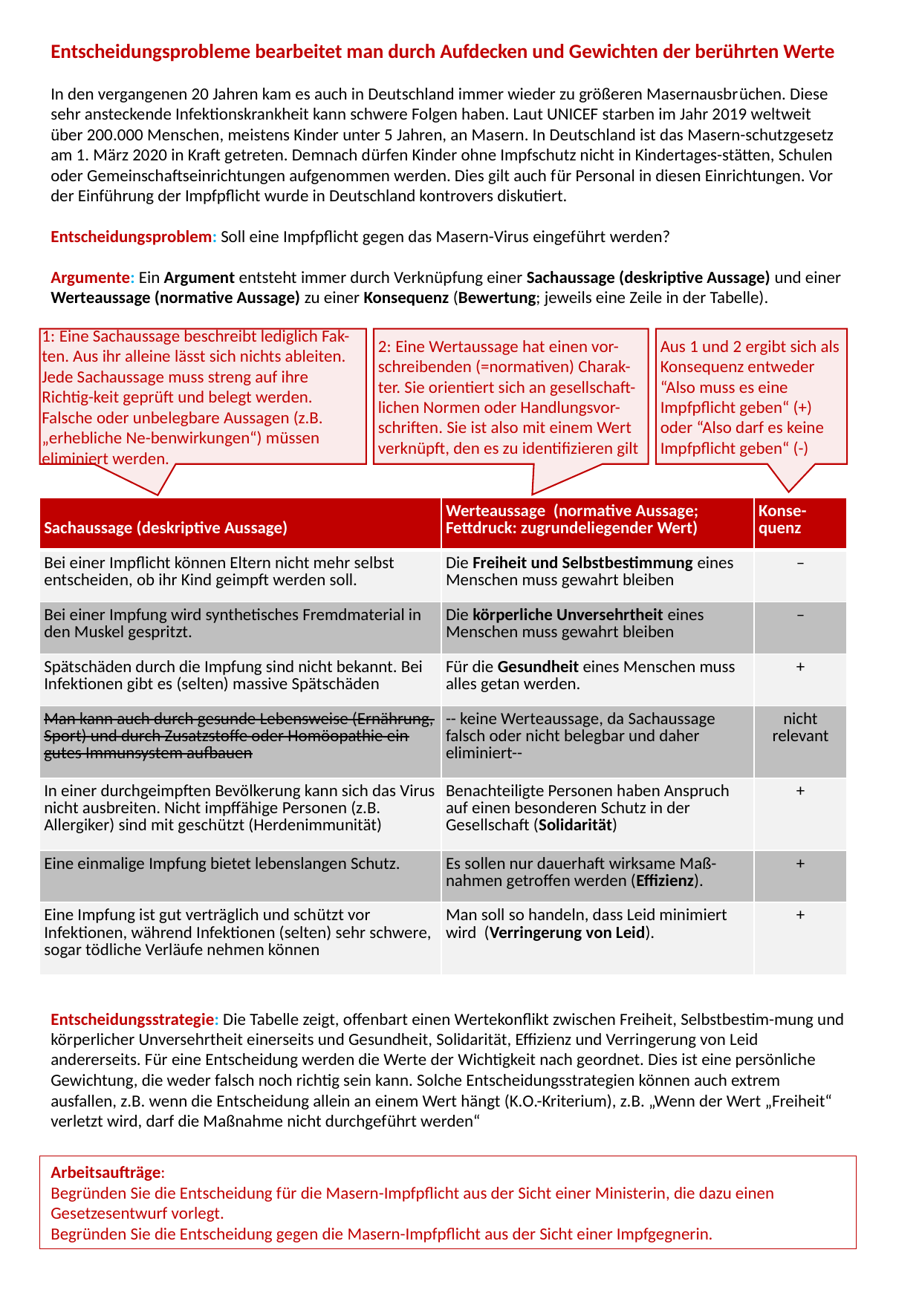

Entscheidungsprobleme bearbeitet man durch Aufdecken und Gewichten der berührten Werte

In den vergangenen 20 Jahren kam es auch in Deutschland immer wieder zu größeren Masernausbrüchen. Diese sehr ansteckende Infektionskrankheit kann schwere Folgen haben. Laut UNICEF starben im Jahr 2019 weltweit über 200.000 Menschen, meistens Kinder unter 5 Jahren, an Masern. In Deutschland ist das Masern-schutzgesetz am 1. März 2020 in Kraft getreten. Demnach dürfen Kinder ohne Impfschutz nicht in Kindertages-stätten, Schulen oder Gemeinschaftseinrichtungen aufgenommen werden. Dies gilt auch für Personal in diesen Einrichtungen. Vor der Einführung der Impfpflicht wurde in Deutschland kontrovers diskutiert.

Entscheidungsproblem: Soll eine Impfpflicht gegen das Masern-Virus eingeführt werden?

Argumente: Ein Argument entsteht immer durch Verknüpfung einer Sachaussage (deskriptive Aussage) und einer Werteaussage (normative Aussage) zu einer Konsequenz (Bewertung; jeweils eine Zeile in der Tabelle).

Entscheidungsstrategie: Die Tabelle zeigt, offenbart einen Wertekonflikt zwischen Freiheit, Selbstbestim-mung und körperlicher Unversehrtheit einerseits und Gesundheit, Solidarität, Effizienz und Verringerung von Leid andererseits. Für eine Entscheidung werden die Werte der Wichtigkeit nach geordnet. Dies ist eine persönliche Gewichtung, die weder falsch noch richtig sein kann. Solche Entscheidungsstrategien können auch extrem ausfallen, z.B. wenn die Entscheidung allein an einem Wert hängt (K.O.-Kriterium), z.B. „Wenn der Wert „Freiheit“ verletzt wird, darf die Maßnahme nicht durchgeführt werden“
Aus 1 und 2 ergibt sich als Konsequenz entweder “Also muss es eine Impfpflicht geben“ (+) oder “Also darf es keine Impfpflicht geben“ (-)
1: Eine Sachaussage beschreibt lediglich Fak-ten. Aus ihr alleine lässt sich nichts ableiten. Jede Sachaussage muss streng auf ihre Richtig-keit geprüft und belegt werden. Falsche oder unbelegbare Aussagen (z.B. „erhebliche Ne-benwirkungen“) müssen eliminiert werden.
2: Eine Wertaussage hat einen vor-schreibenden (=normativen) Charak-ter. Sie orientiert sich an gesellschaft-lichen Normen oder Handlungsvor-schriften. Sie ist also mit einem Wert verknüpft, den es zu identifizieren gilt
| Sachaussage (deskriptive Aussage) | Werteaussage (normative Aussage; Fettdruck: zugrundeliegender Wert) | Konse-quenz |
| --- | --- | --- |
| Bei einer Impflicht können Eltern nicht mehr selbst entscheiden, ob ihr Kind geimpft werden soll. | Die Freiheit und Selbstbestimmung eines Menschen muss gewahrt bleiben | – |
| Bei einer Impfung wird synthetisches Fremdmaterial in den Muskel gespritzt. | Die körperliche Unversehrtheit eines Menschen muss gewahrt bleiben | – |
| Spätschäden durch die Impfung sind nicht bekannt. Bei Infektionen gibt es (selten) massive Spätschäden | Für die Gesundheit eines Menschen muss alles getan werden. | + |
| Man kann auch durch gesunde Lebensweise (Ernährung, Sport) und durch Zusatzstoffe oder Homöopathie ein gutes Immunsystem aufbauen | -- keine Werteaussage, da Sachaussage falsch oder nicht belegbar und daher eliminiert-- | nicht relevant |
| In einer durchgeimpften Bevölkerung kann sich das Virus nicht ausbreiten. Nicht impffähige Personen (z.B. Allergiker) sind mit geschützt (Herdenimmunität) | Benachteiligte Personen haben Anspruch auf einen besonderen Schutz in der Gesellschaft (Solidarität) | + |
| Eine einmalige Impfung bietet lebenslangen Schutz. | Es sollen nur dauerhaft wirksame Maß-nahmen getroffen werden (Effizienz). | + |
| Eine Impfung ist gut verträglich und schützt vor Infektionen, während Infektionen (selten) sehr schwere, sogar tödliche Verläufe nehmen können | Man soll so handeln, dass Leid minimiert wird (Verringerung von Leid). | + |
Arbeitsaufträge:
Begründen Sie die Entscheidung für die Masern-Impfpflicht aus der Sicht einer Ministerin, die dazu einen Gesetzesentwurf vorlegt.
Begründen Sie die Entscheidung gegen die Masern-Impfpflicht aus der Sicht einer Impfgegnerin.